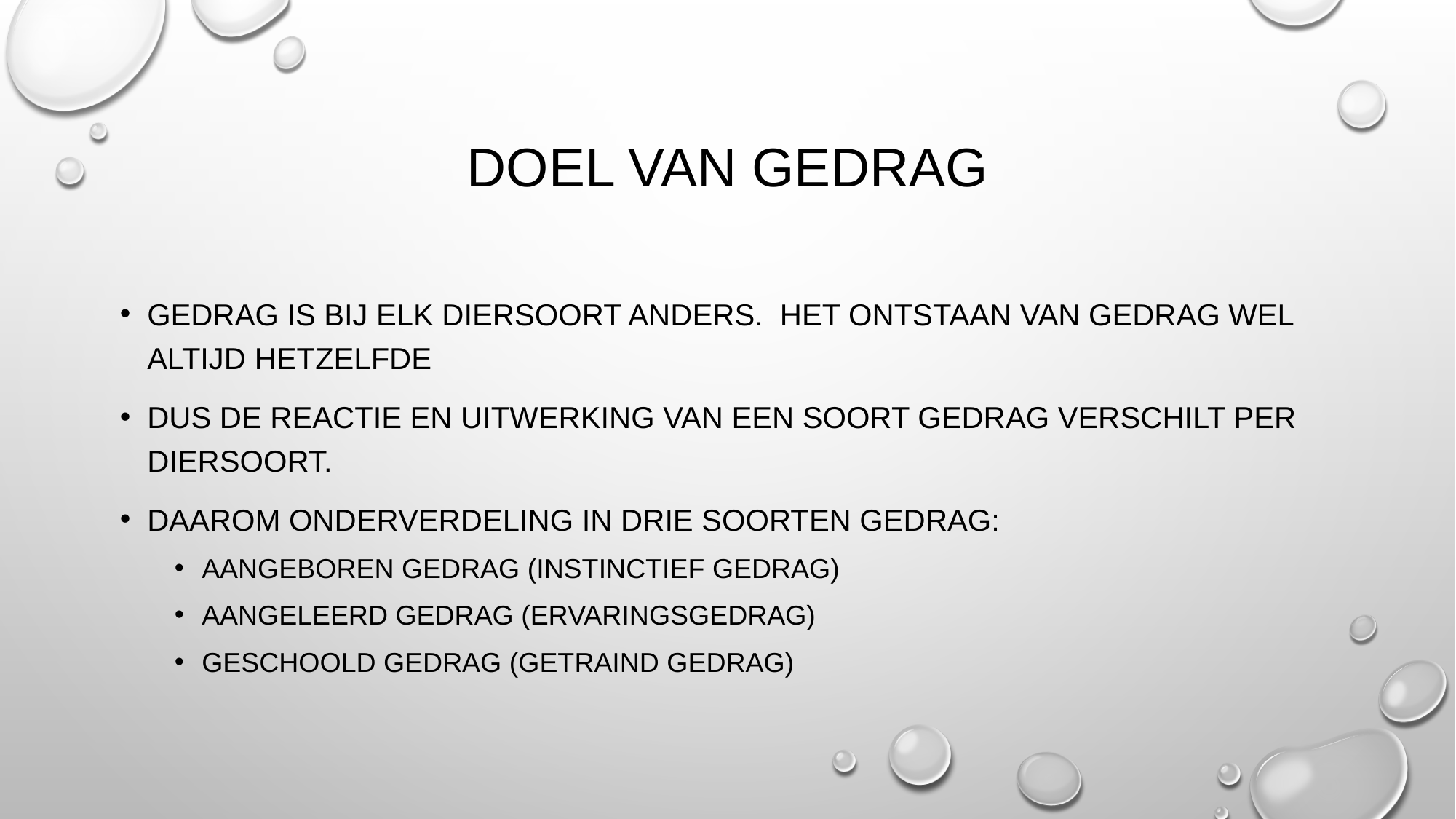

# Doel van gedrag
Gedrag is bij elk diersoort anders.  Het ontstaan van gedrag wel altijd hetzelfde
Dus de reactie en uitwerking van een soort gedrag verschilt per diersoort.
Daarom onderverdeling in drie soorten gedrag:
Aangeboren gedrag (instinctief gedrag)
Aangeleerd gedrag (ervaringsgedrag)
Geschoold gedrag (getraind gedrag)